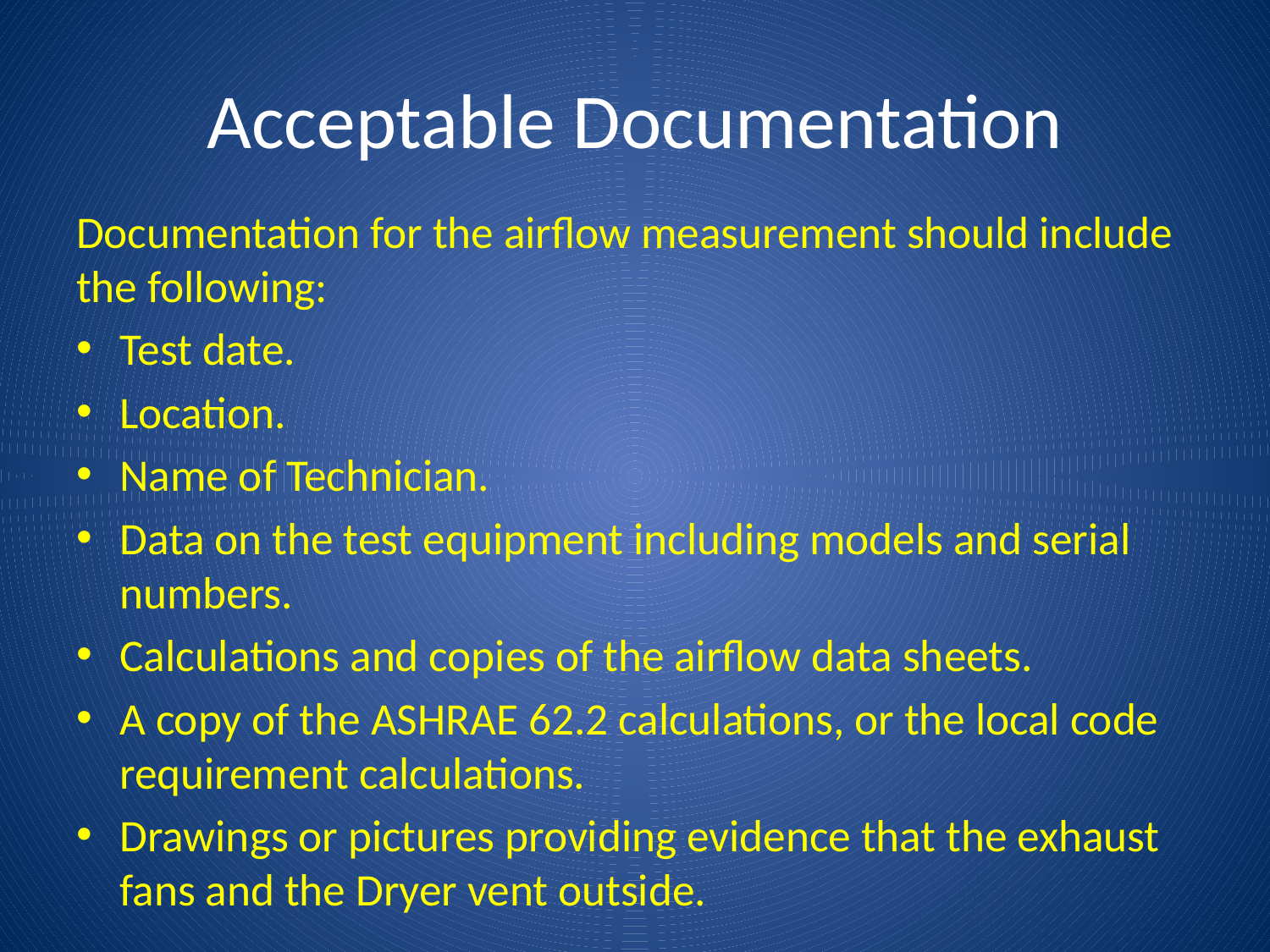

# Acceptable Documentation
Documentation for the airflow measurement should include the following:
Test date.
Location.
Name of Technician.
Data on the test equipment including models and serial numbers.
Calculations and copies of the airflow data sheets.
A copy of the ASHRAE 62.2 calculations, or the local code requirement calculations.
Drawings or pictures providing evidence that the exhaust fans and the Dryer vent outside.